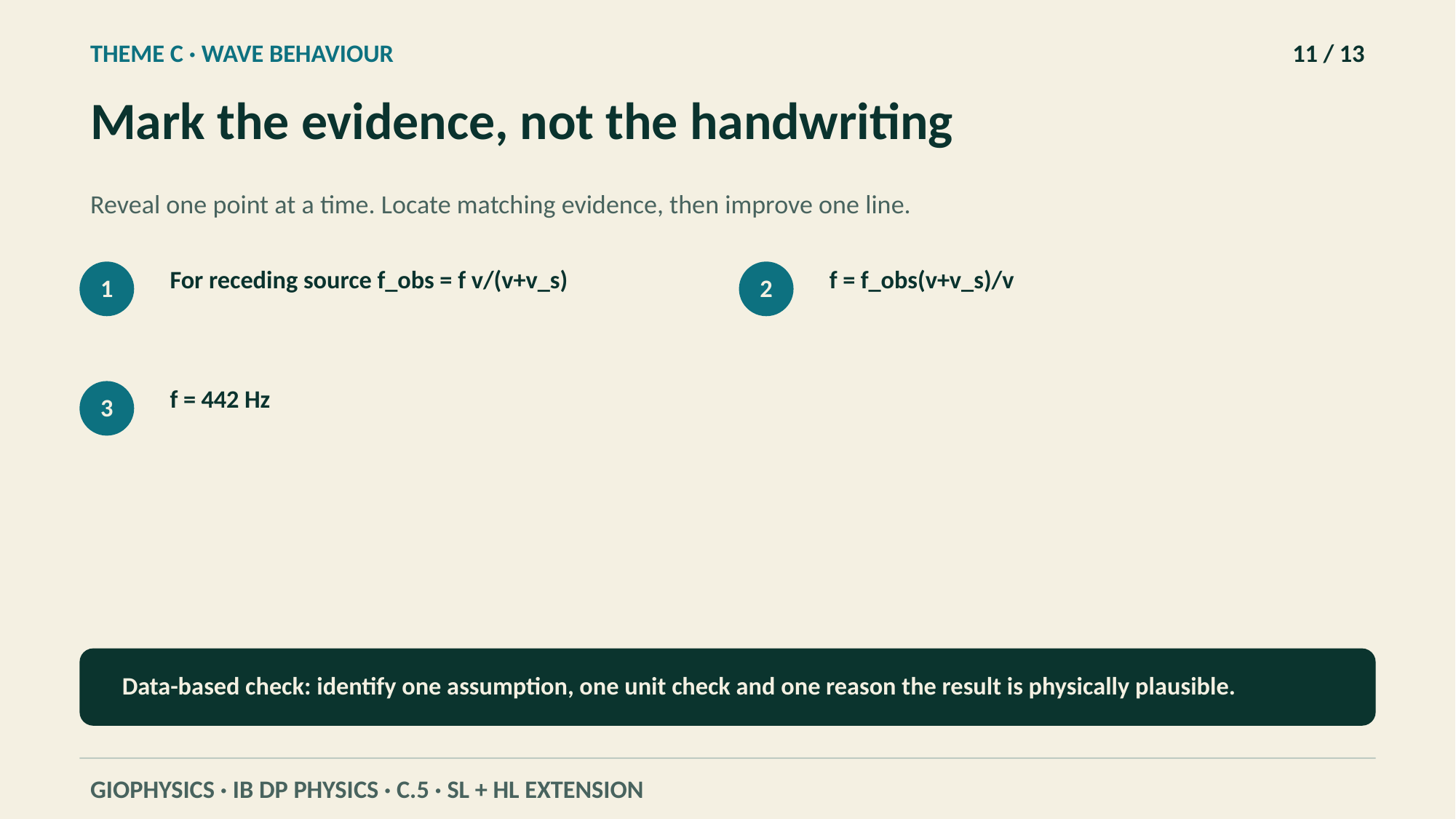

THEME C · WAVE BEHAVIOUR
11 / 13
Mark the evidence, not the handwriting
Reveal one point at a time. Locate matching evidence, then improve one line.
For receding source f_obs = f v/(v+v_s)
f = f_obs(v+v_s)/v

1
2
f = 442 Hz

3

Data-based check: identify one assumption, one unit check and one reason the result is physically plausible.

GIOPHYSICS · IB DP PHYSICS · C.5 · SL + HL EXTENSION